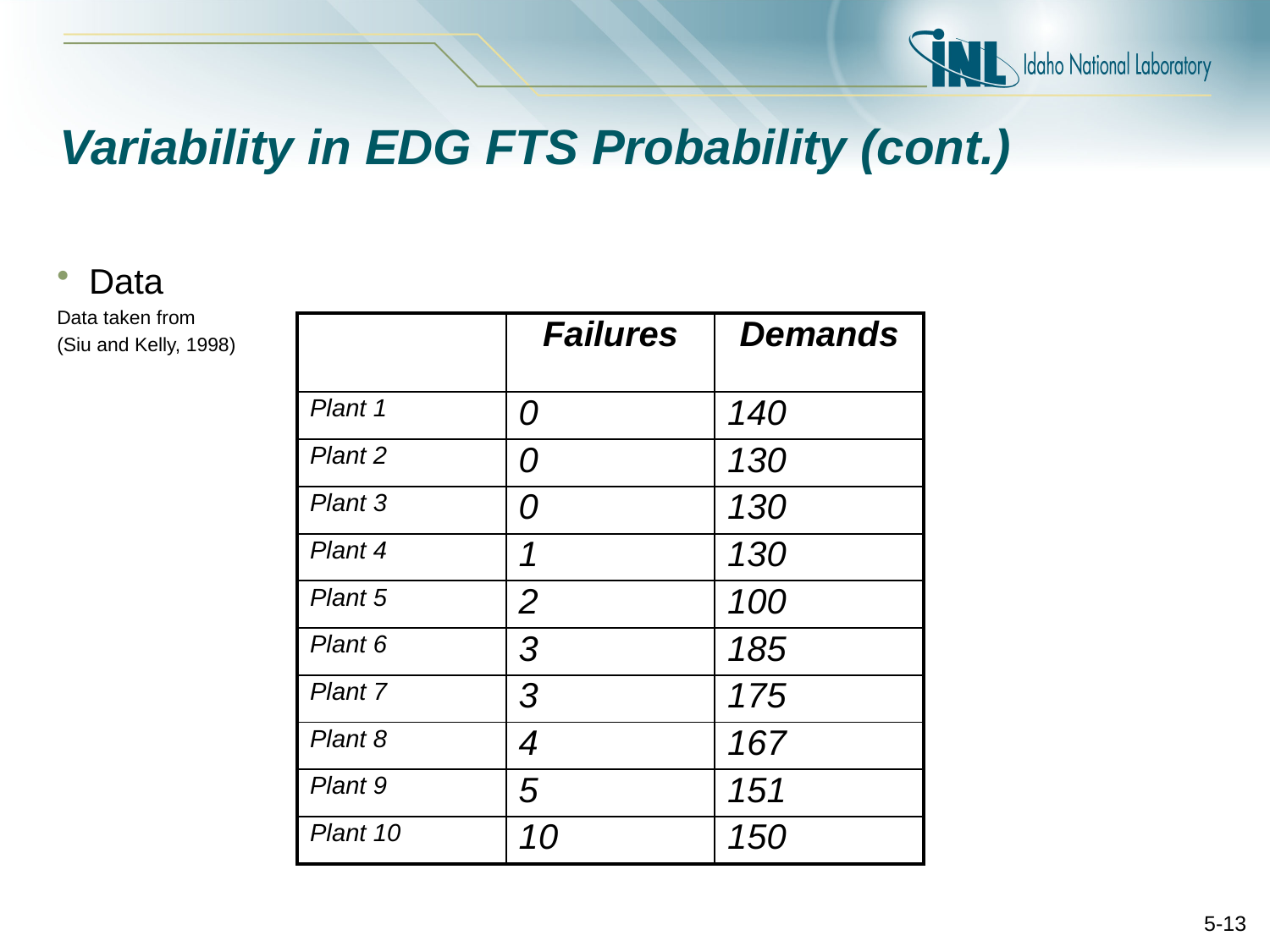

# Variability in EDG FTS Probability (cont.)
Data
Data taken from
(Siu and Kelly, 1998)
|  | Failures | Demands |
| --- | --- | --- |
| Plant 1 | 0 | 140 |
| Plant 2 | 0 | 130 |
| Plant 3 | 0 | 130 |
| Plant 4 | 1 | 130 |
| Plant 5 | 2 | 100 |
| Plant 6 | 3 | 185 |
| Plant 7 | 3 | 175 |
| Plant 8 | 4 | 167 |
| Plant 9 | 5 | 151 |
| Plant 10 | 10 | 150 |
5-13